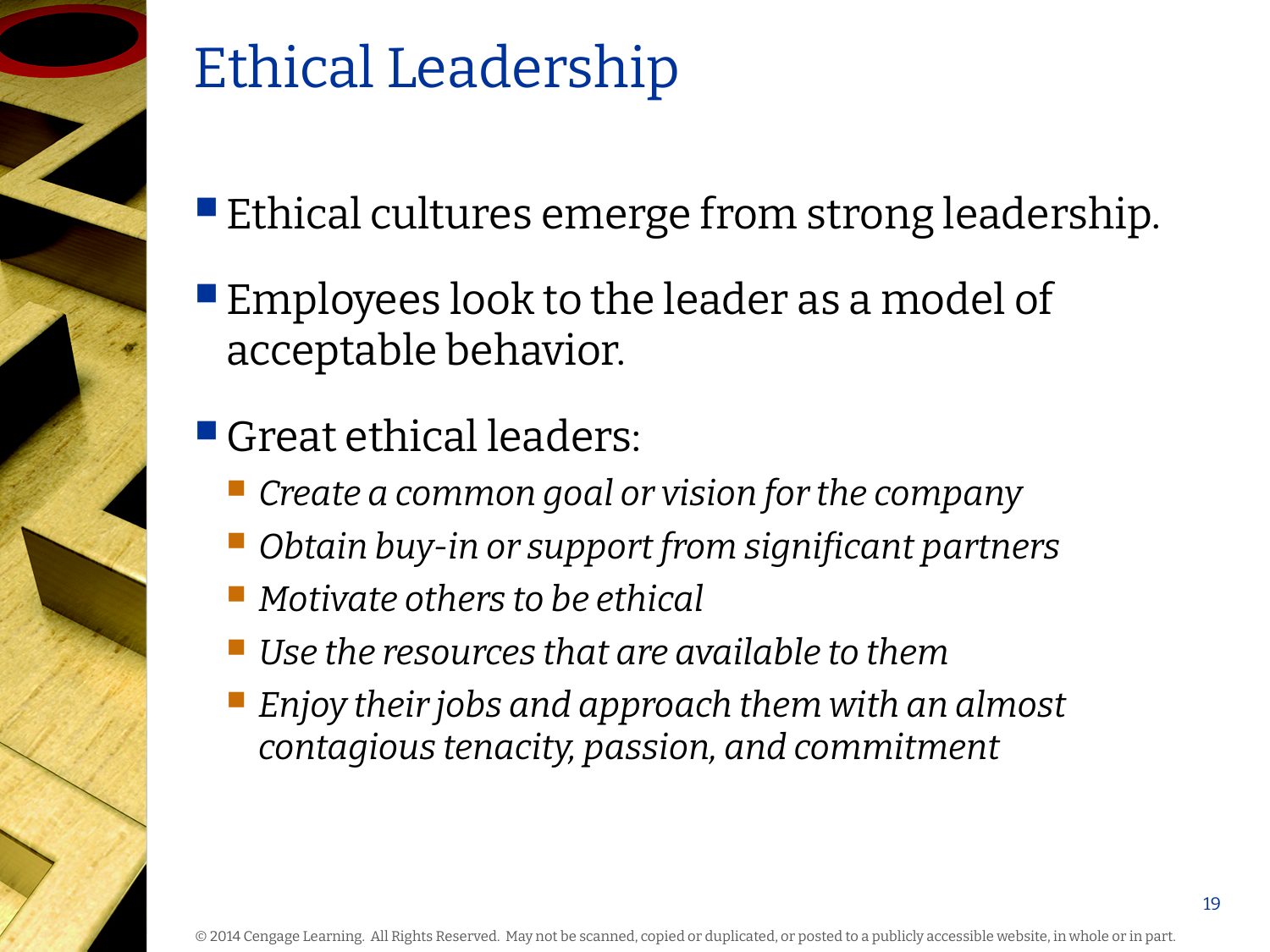

# Ethical Leadership
Ethical cultures emerge from strong leadership.
Employees look to the leader as a model of acceptable behavior.
Great ethical leaders:
Create a common goal or vision for the company
Obtain buy-in or support from significant partners
Motivate others to be ethical
Use the resources that are available to them
Enjoy their jobs and approach them with an almost contagious tenacity, passion, and commitment
19